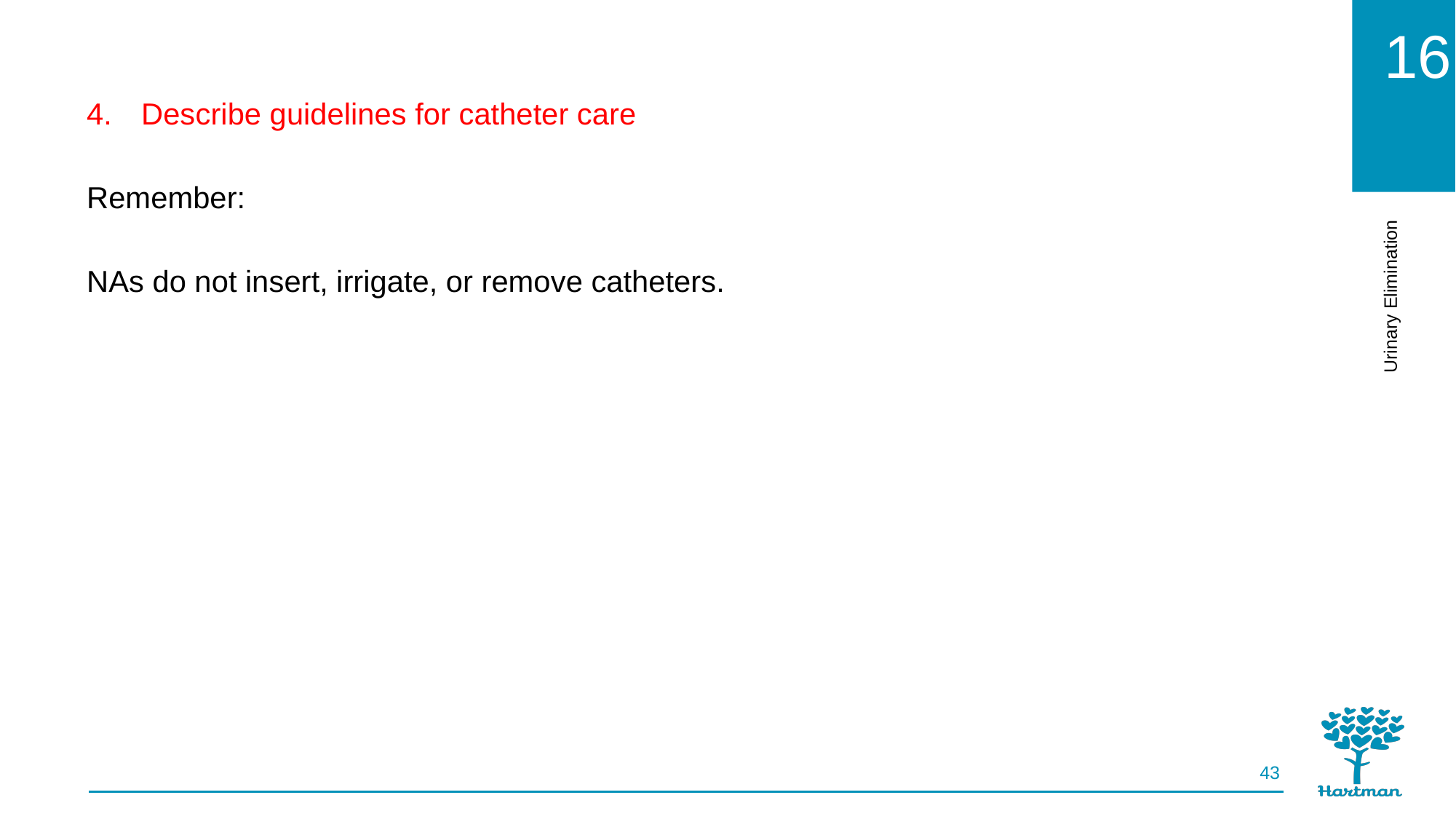

Describe guidelines for catheter care

Remember:

NAs do not insert, irrigate, or remove catheters.

43